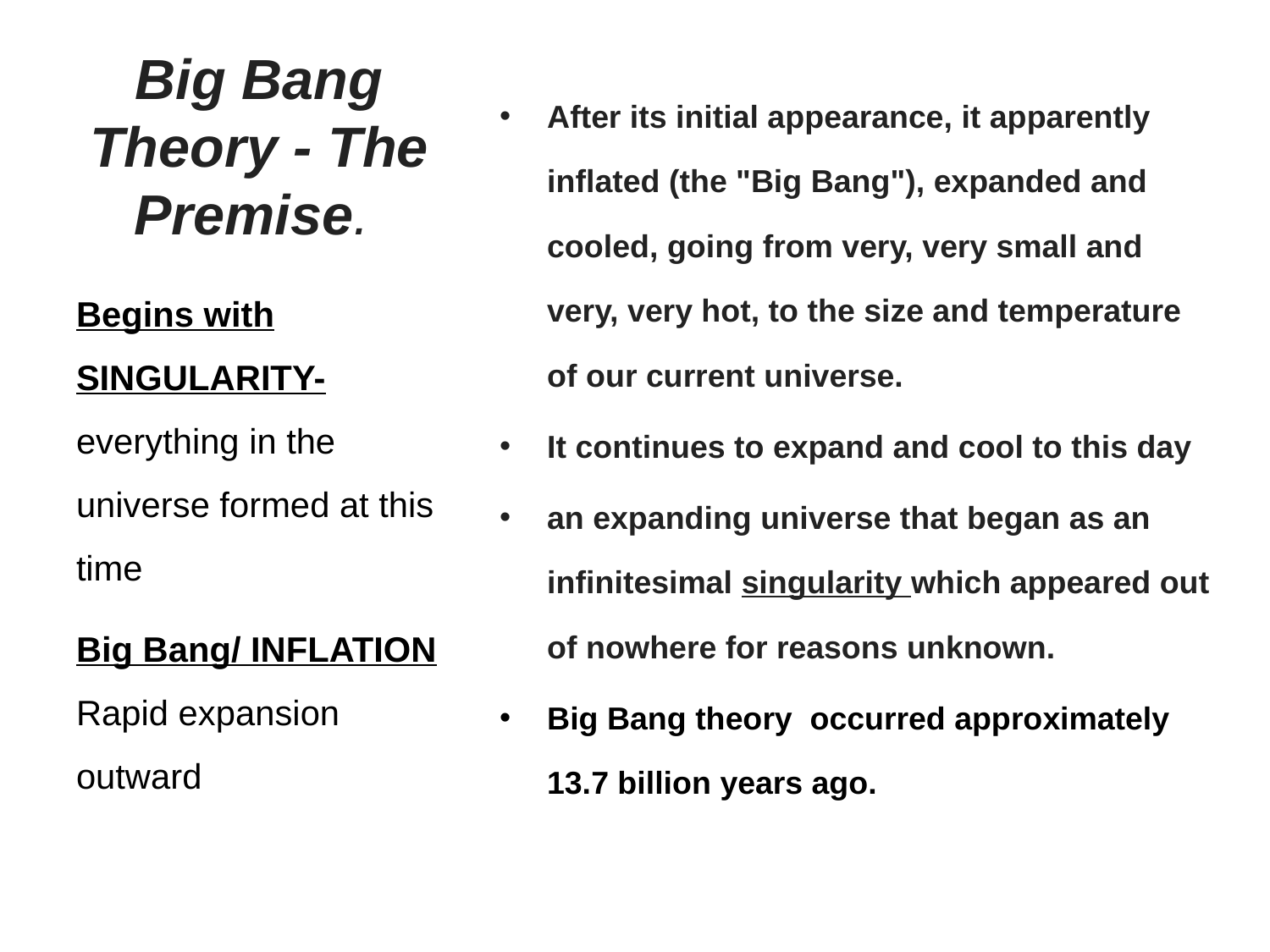

# Big Bang Theory - The Premise.
After its initial appearance, it apparently inflated (the "Big Bang"), expanded and cooled, going from very, very small and very, very hot, to the size and temperature of our current universe.
It continues to expand and cool to this day
an expanding universe that began as an infinitesimal singularity which appeared out of nowhere for reasons unknown.
Big Bang theory  occurred approximately 13.7 billion years ago.
Begins with SINGULARITY- everything in the universe formed at this time
Big Bang/ INFLATION Rapid expansion outward